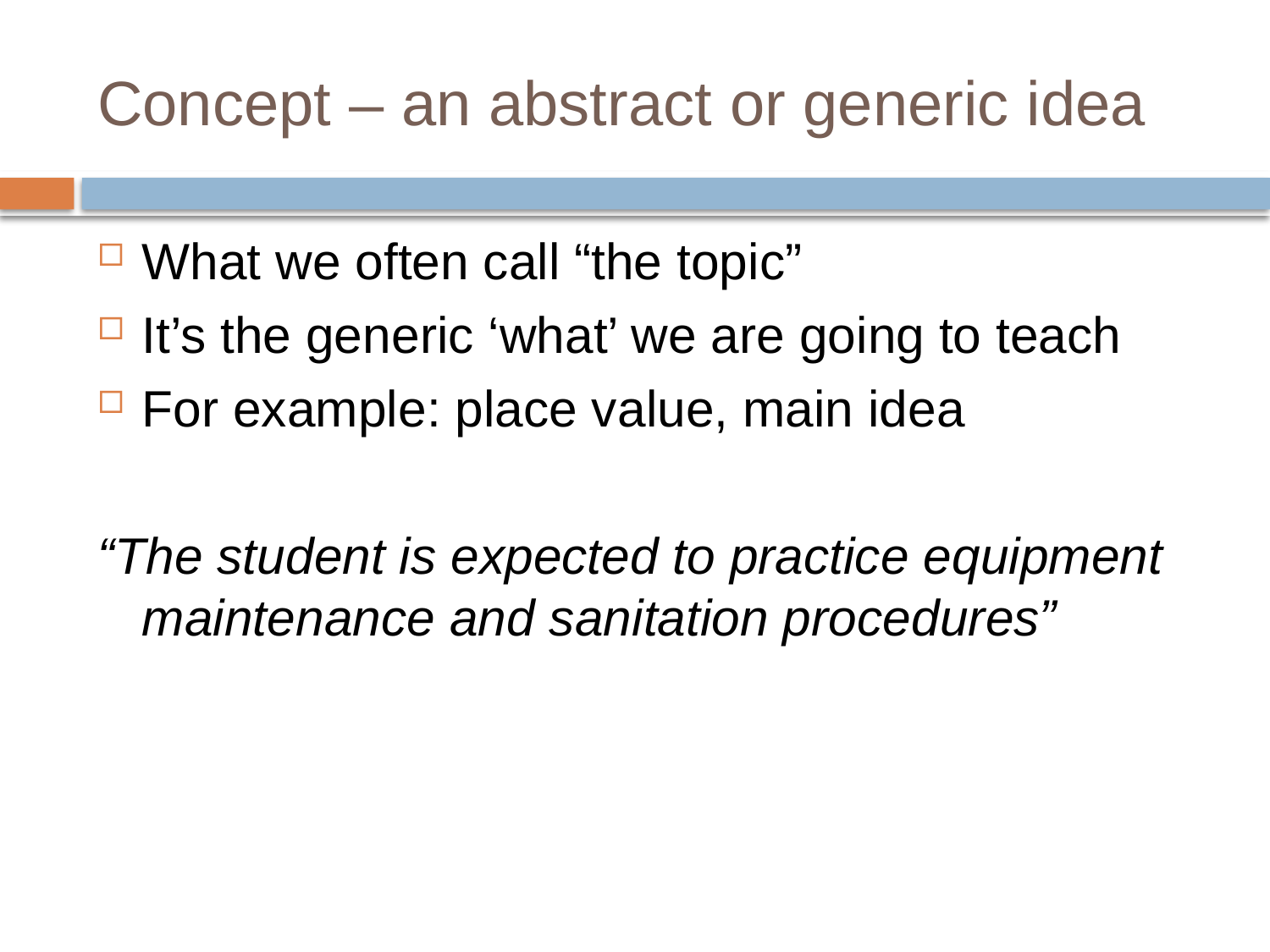

# Concept – an abstract or generic idea
What we often call “the topic”
It’s the generic ‘what’ we are going to teach
For example: place value, main idea

“The student is expected to practice equipment maintenance and sanitation procedures”